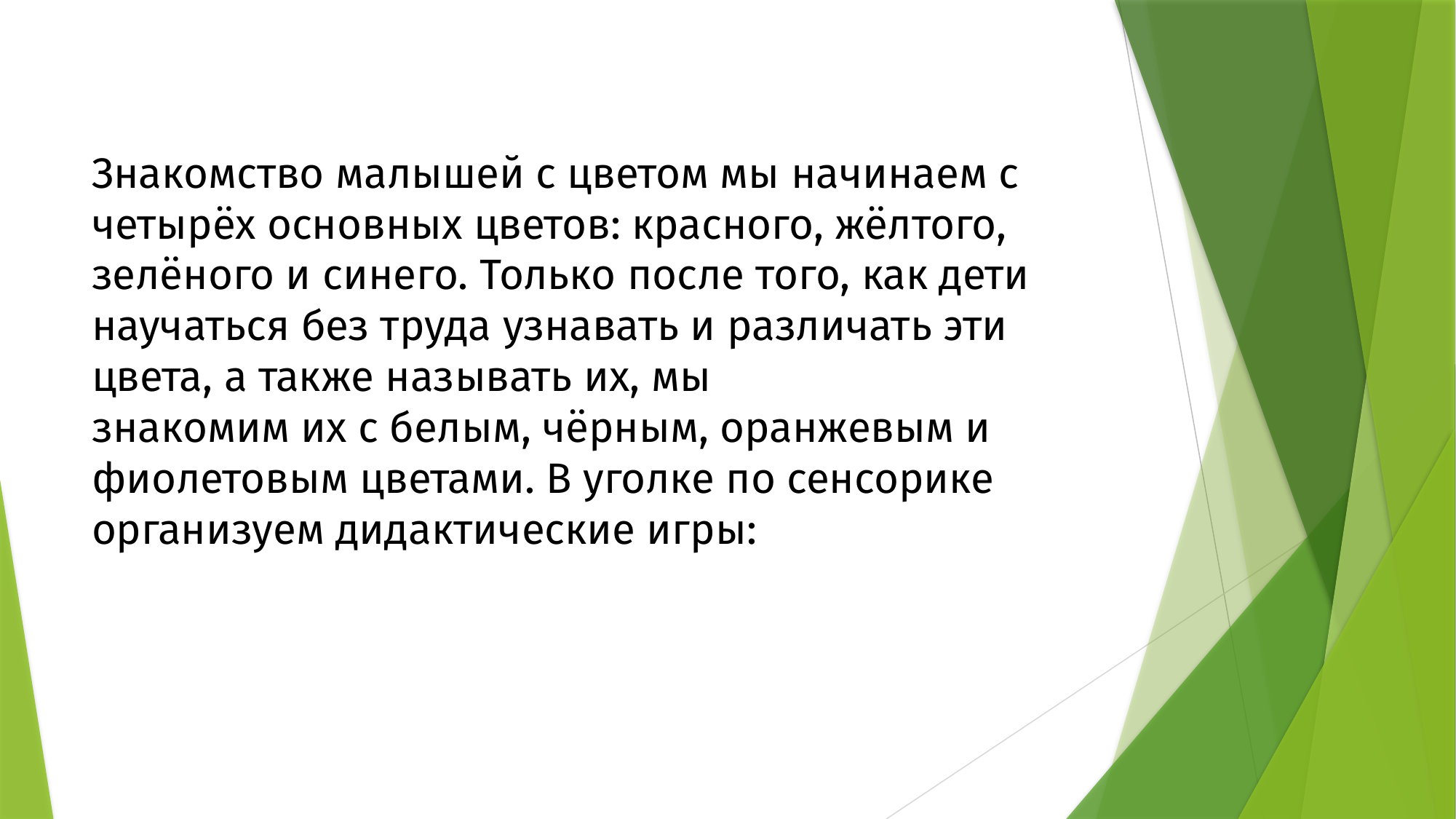

# Знакомство малышей с цветом мы начинаем с четырёх основных цветов: красного, жёлтого, зелёного и синего. Только после того, как дети научаться без труда узнавать и различать эти цвета, а также называть их, мы знакомим их с белым, чёрным, оранжевым и фиолетовым цветами. В уголке по сенсорике организуем дидактические игры: